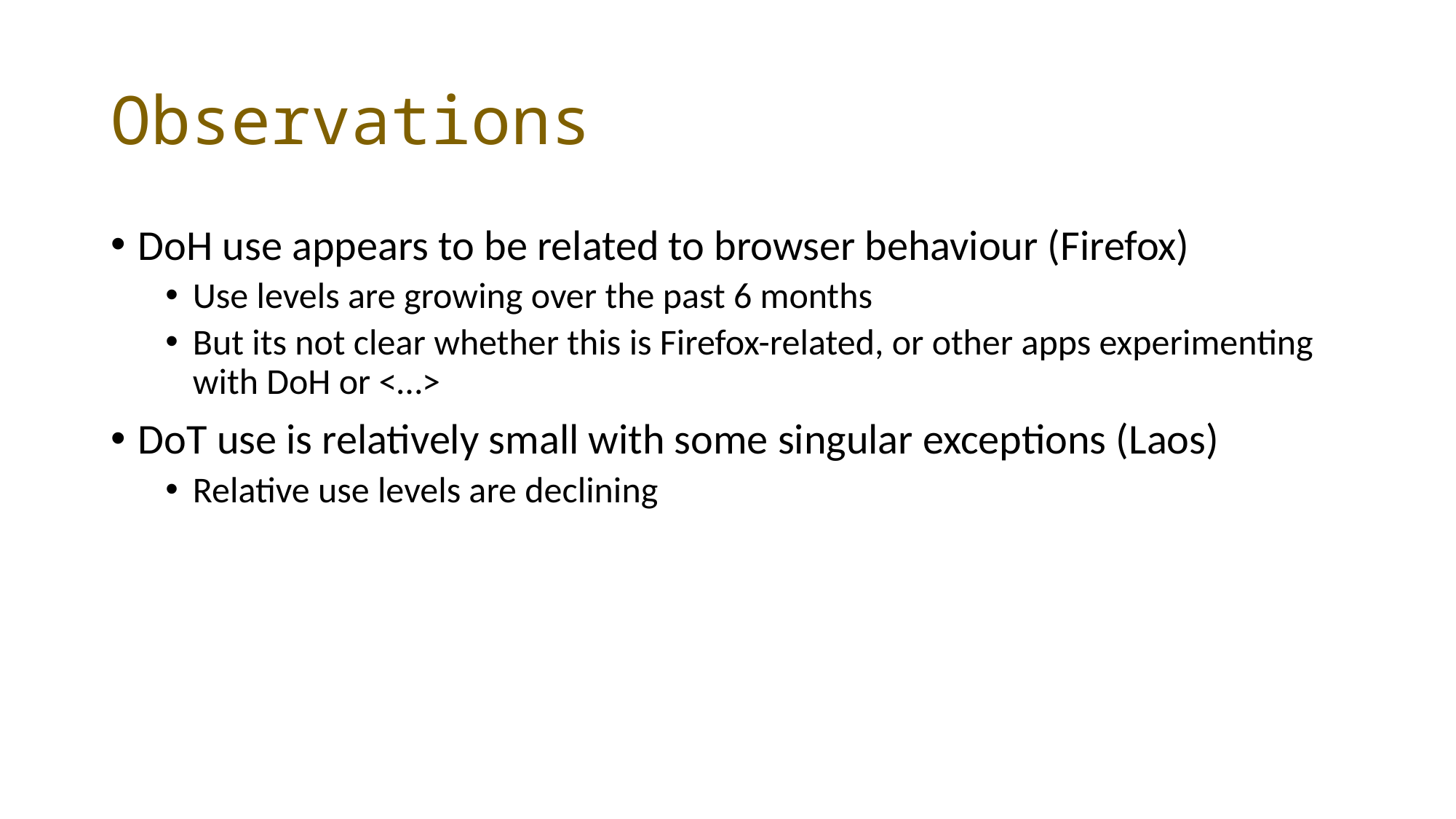

# Observations
DoH use appears to be related to browser behaviour (Firefox)
Use levels are growing over the past 6 months
But its not clear whether this is Firefox-related, or other apps experimenting with DoH or <…>
DoT use is relatively small with some singular exceptions (Laos)
Relative use levels are declining